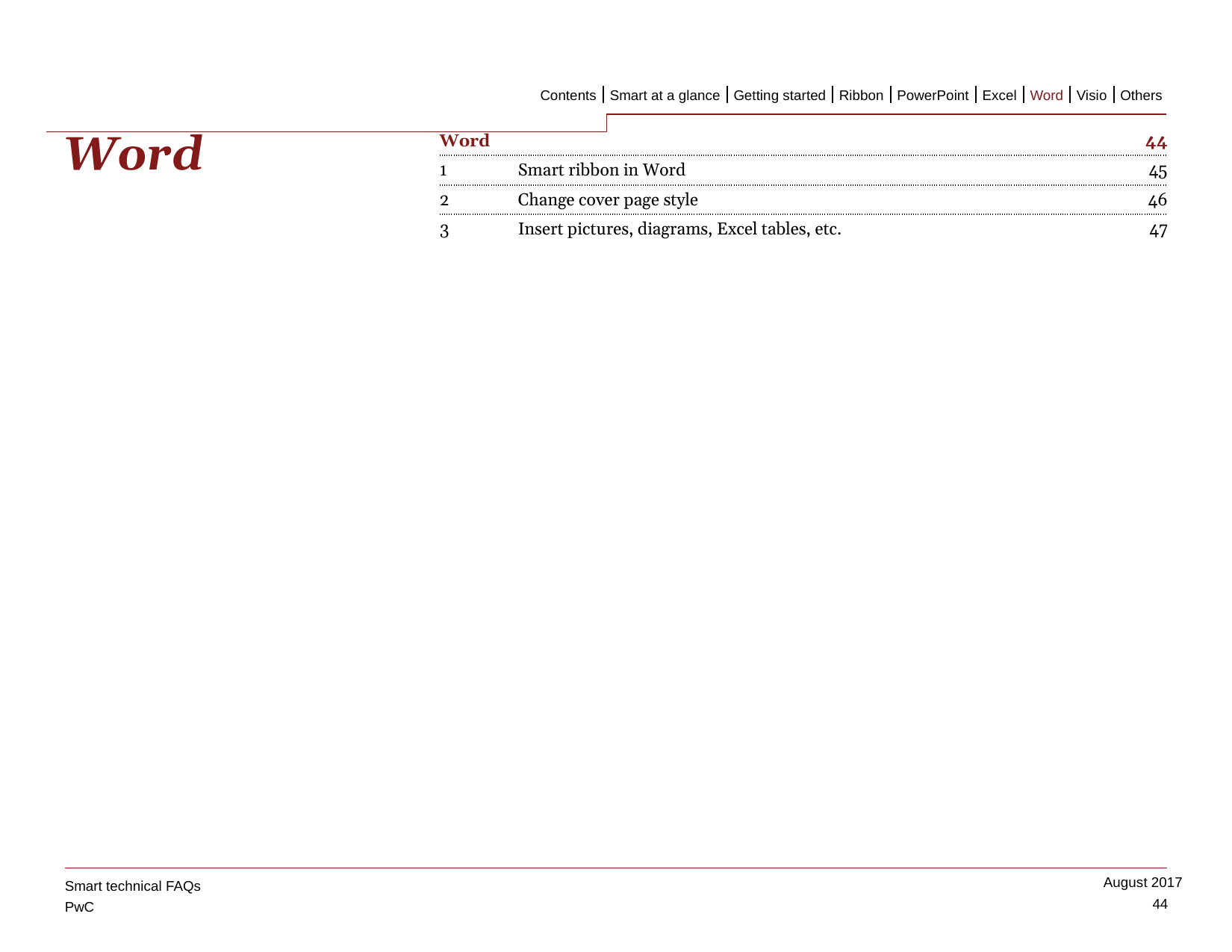

-1 Word
Contents
Smart at a glance
Getting started
Ribbon
PowerPoint
Excel
Word
Visio
Others
# Word
| Word | 44 |
| --- | --- |
| 1 Smart ribbon in Word | 45 |
| 2 Change cover page style | 46 |
| 3 Insert pictures, diagrams, Excel tables, etc. | 47 |

Smart technical FAQs
44